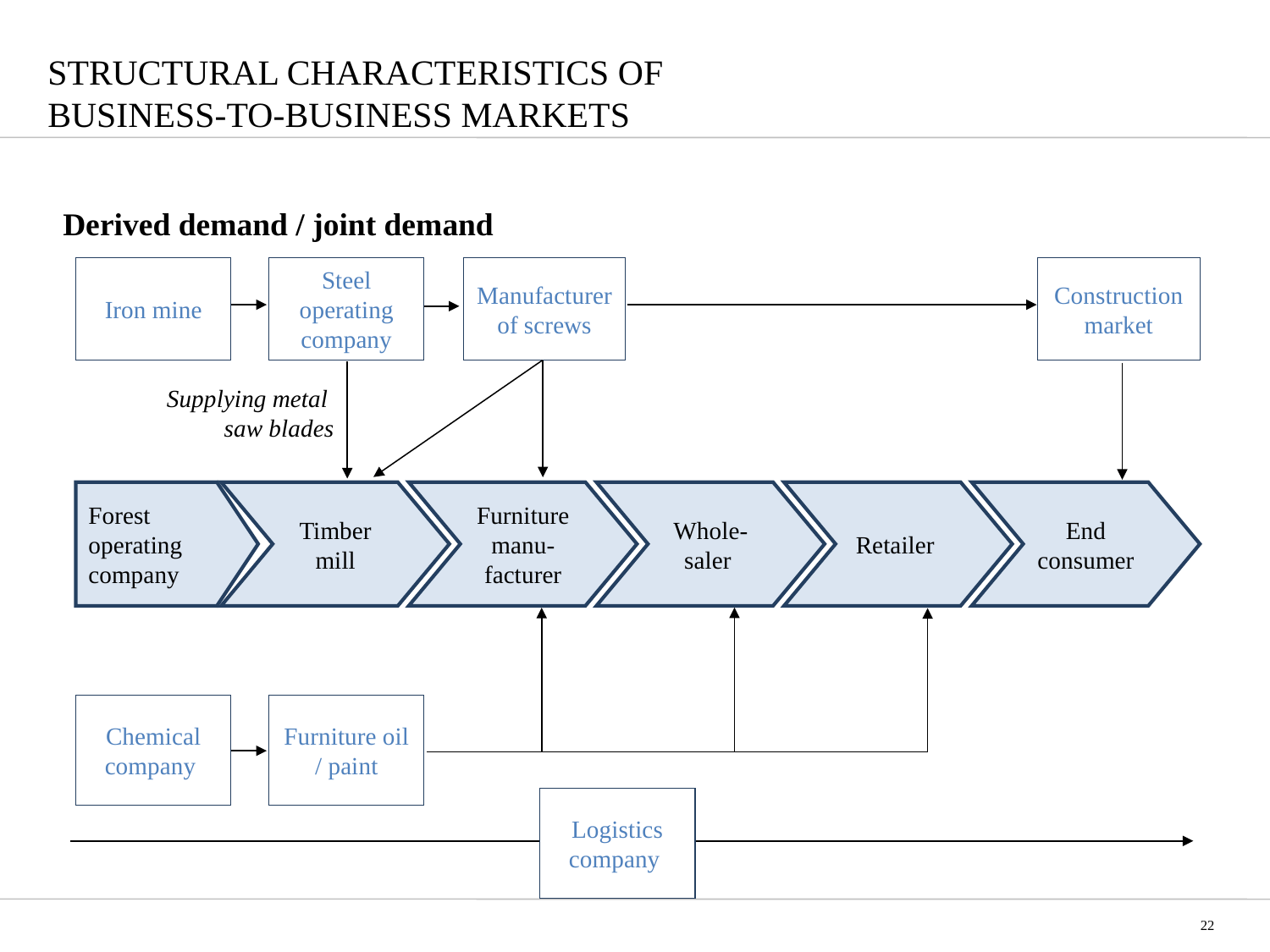

# STRUCTURAL CHARACTERISTICS OF BUSINESS-TO-BUSINESS MARKETS
Derived demand / joint demand
Iron mine
Steel operating company
Manufacturer of screws
Construction market
Supplying metal
saw blades
Forest operating company
Timber mill
Furniture manu-facturer
Whole-saler
Retailer
End consumer
Chemical company
Furniture oil / paint
Logistics company